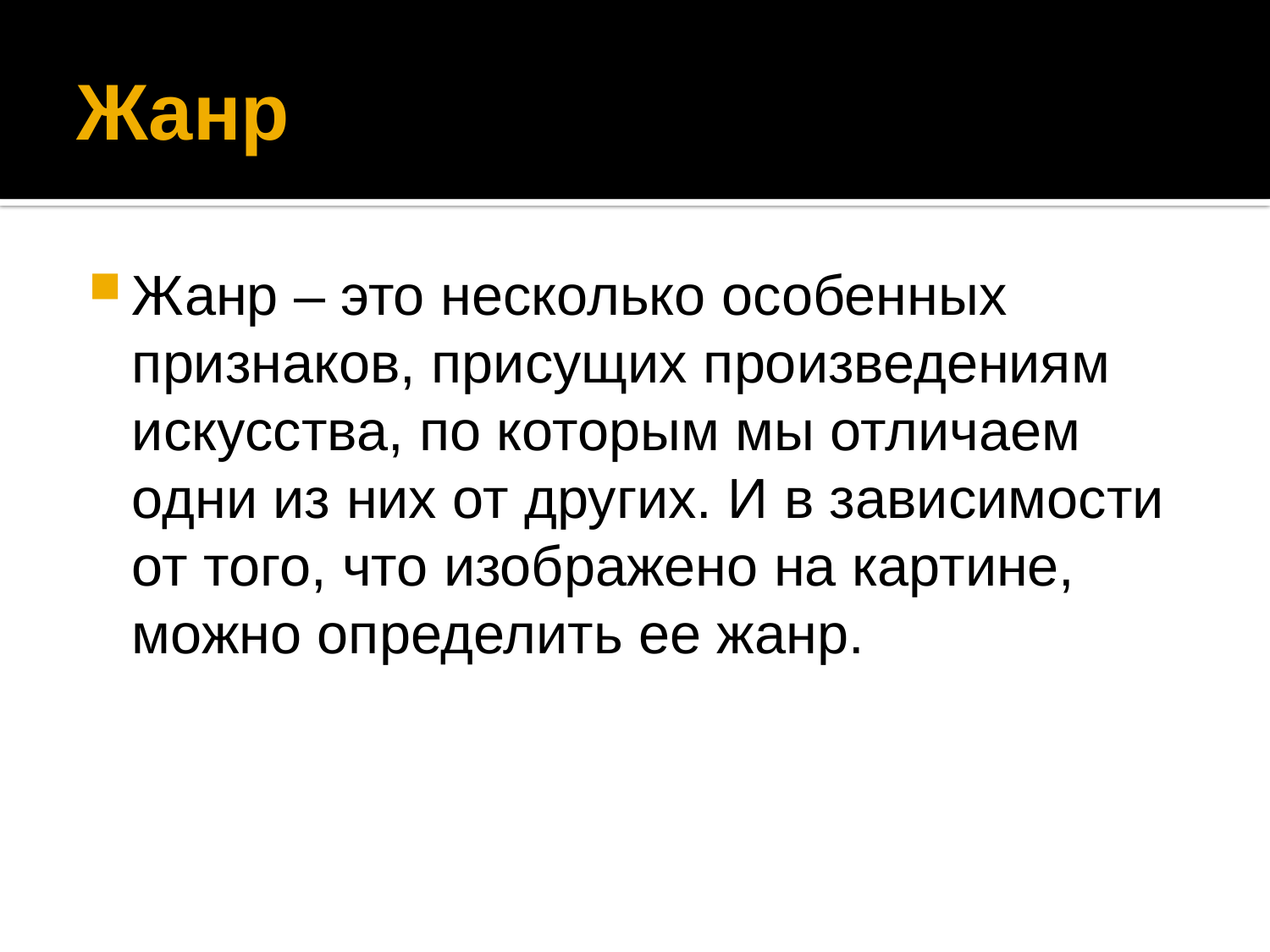

# Жанр
Жанр – это несколько особенных признаков, присущих произведениям искусства, по которым мы отличаем одни из них от других. И в зависимости от того, что изображено на картине, можно определить ее жанр.